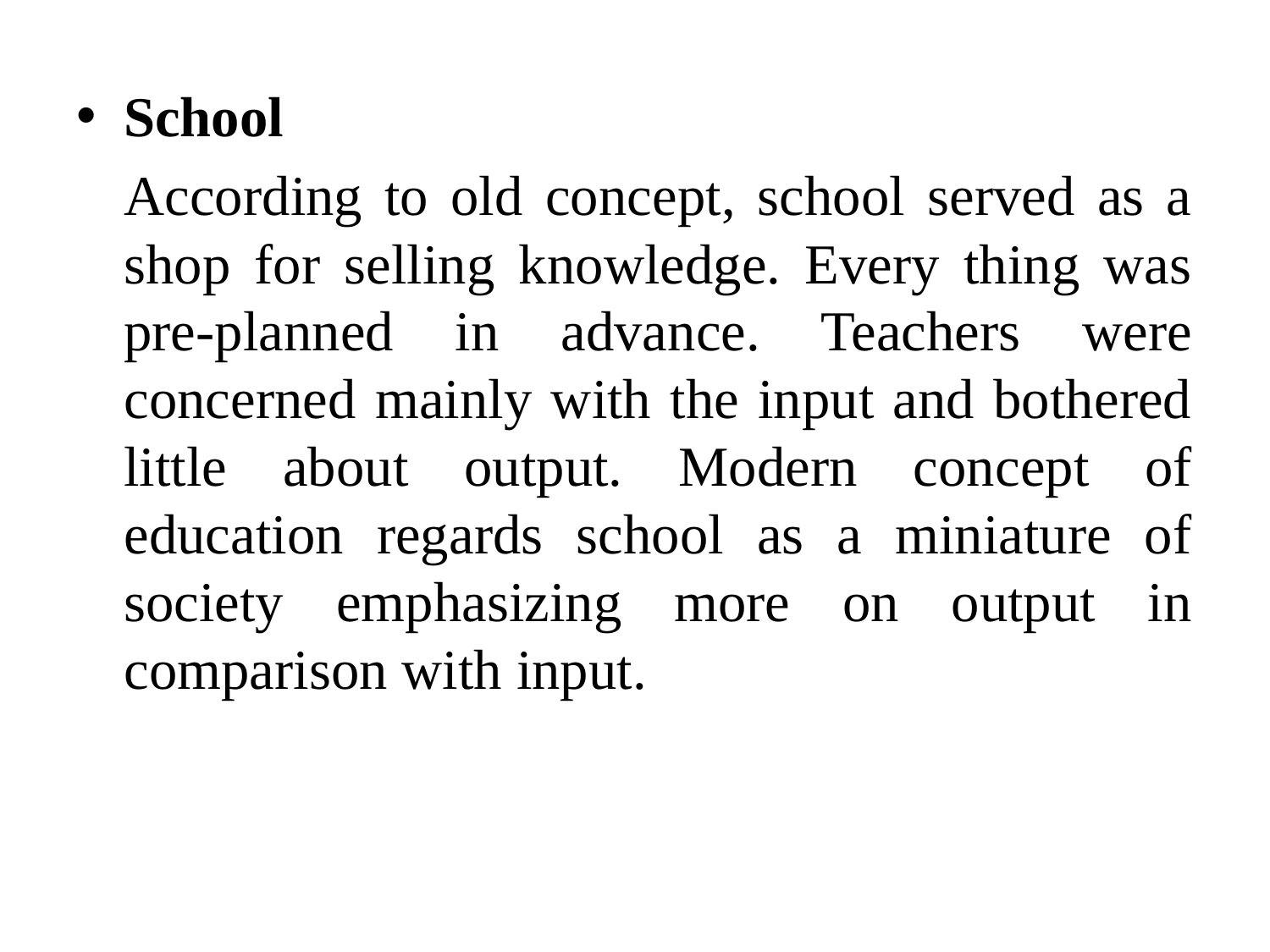

School
	According to old concept, school served as a shop for selling knowledge. Every thing was pre-planned in advance. Teachers were concerned mainly with the input and bothered little about output. Modern concept of education regards school as a miniature of society emphasizing more on output in comparison with input.